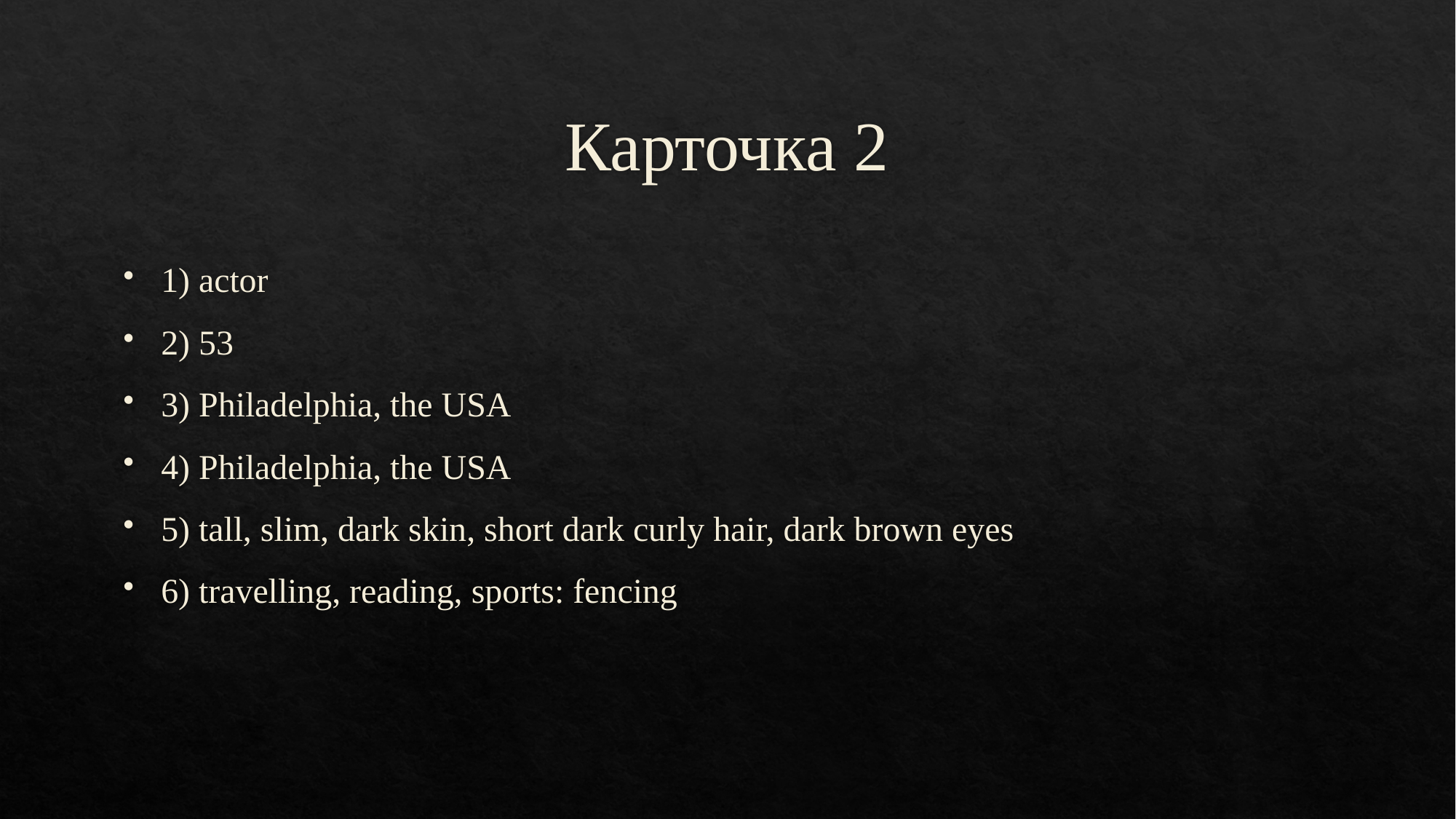

# Карточка 2
1) actor
2) 53
3) Philadelphia, the USA
4) Philadelphia, the USA
5) tall, slim, dark skin, short dark curly hair, dark brown eyes
6) travelling, reading, sports: fencing